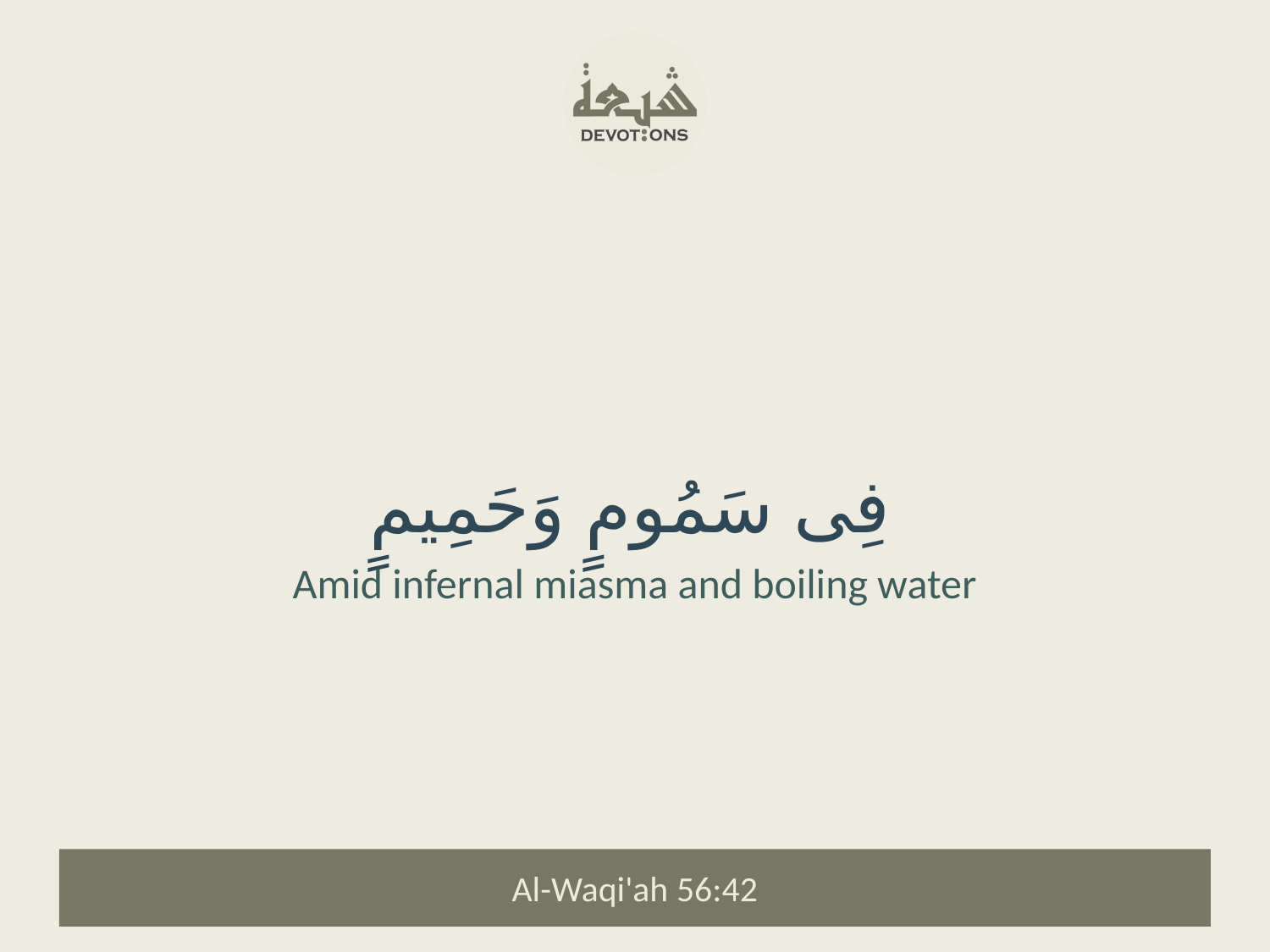

فِى سَمُومٍ وَحَمِيمٍ
Amid infernal miasma and boiling water
Al-Waqi'ah 56:42